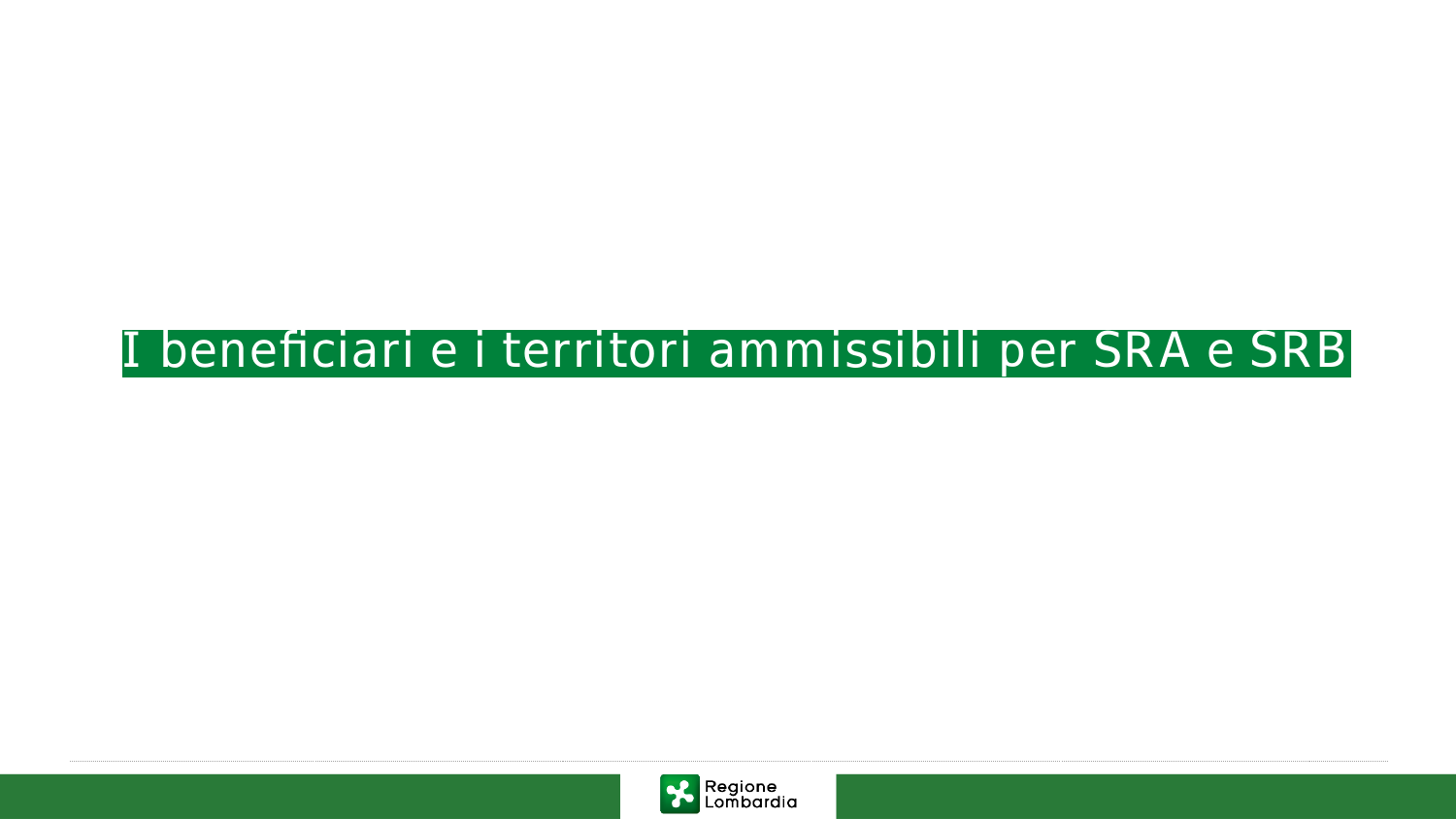

I beneficiari e i territori ammissibili per SRA e SRB